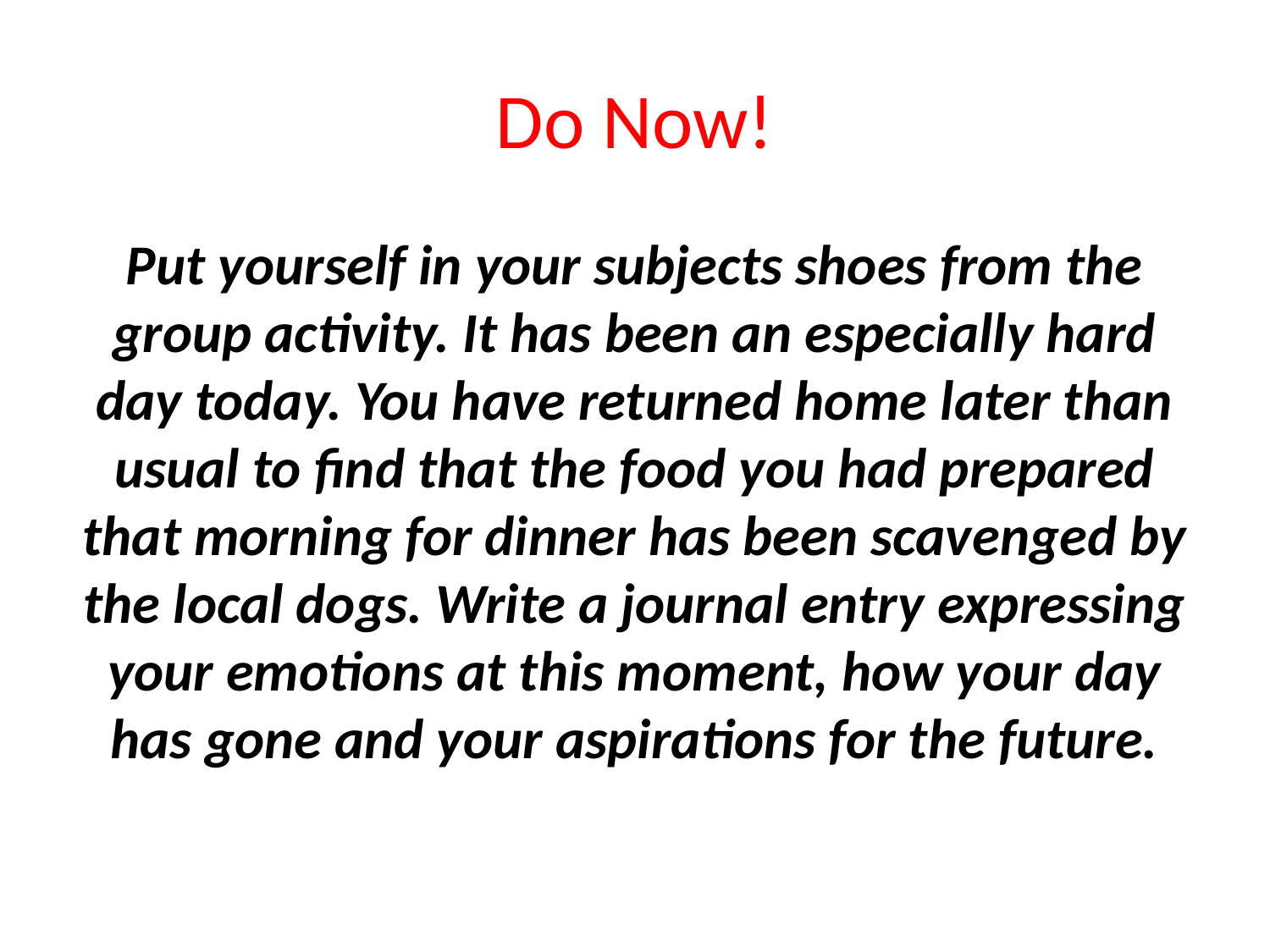

# Do Now!
Put yourself in your subjects shoes from the group activity. It has been an especially hard day today. You have returned home later than usual to find that the food you had prepared that morning for dinner has been scavenged by the local dogs. Write a journal entry expressing your emotions at this moment, how your day has gone and your aspirations for the future.